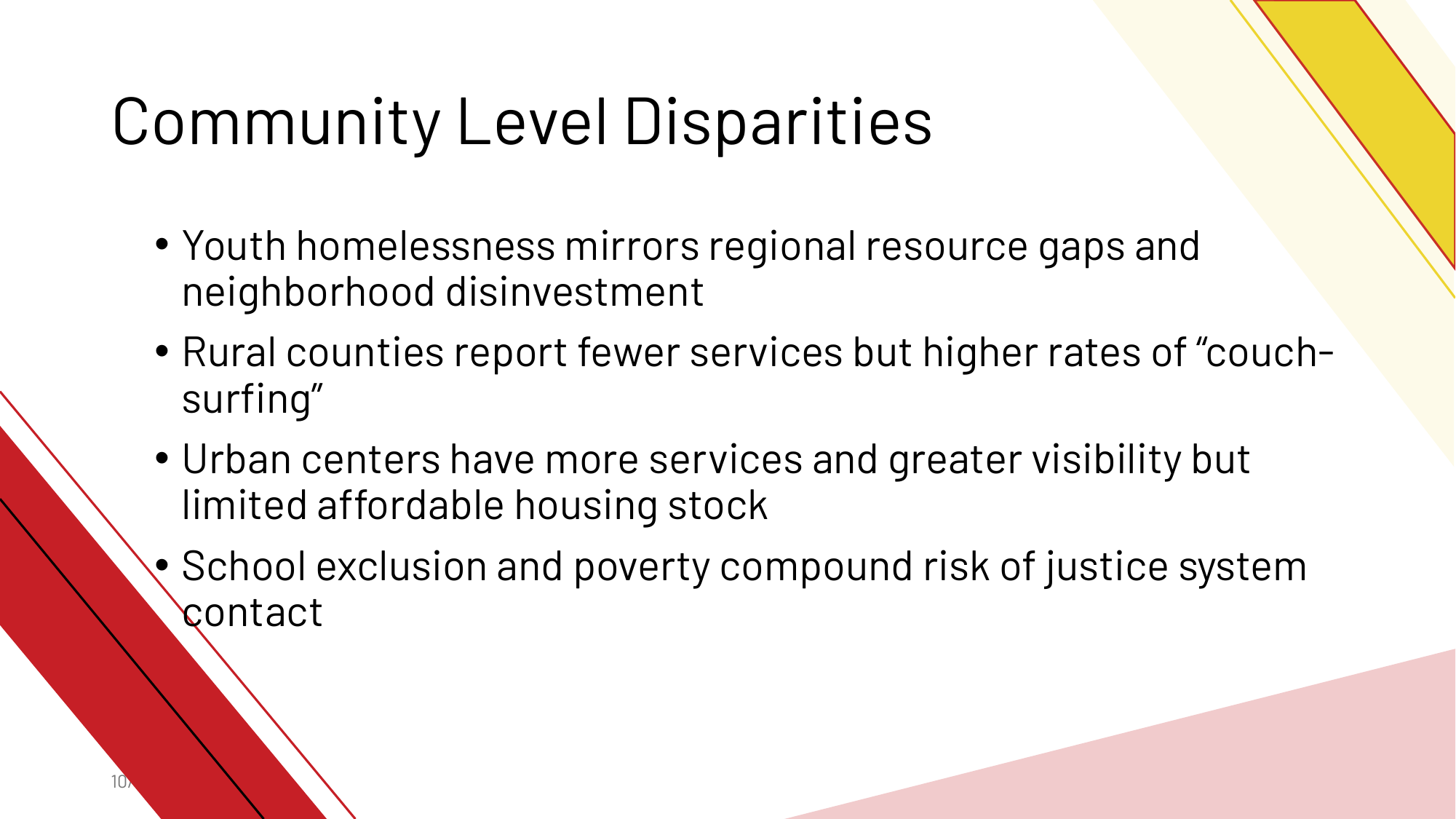

# Community Level Disparities
Youth homelessness mirrors regional resource gaps and neighborhood disinvestment
Rural counties report fewer services but higher rates of “couch-surfing”
Urban centers have more services and greater visibility but limited affordable housing stock
School exclusion and poverty compound risk of justice system contact